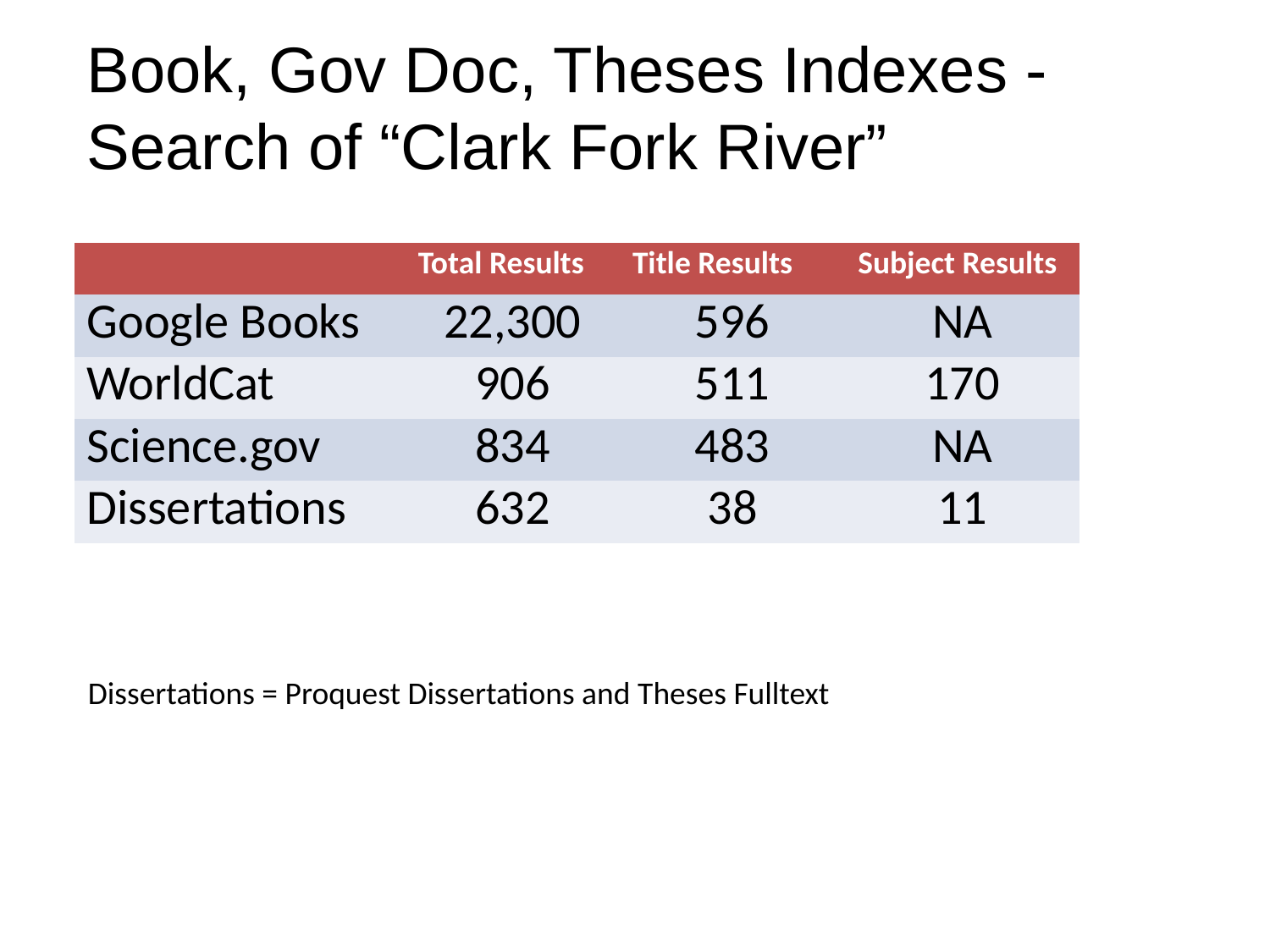

# Book, Gov Doc, Theses Indexes - Search of “Clark Fork River”
|  | Total Results | Title Results | Subject Results |
| --- | --- | --- | --- |
| Google Books | 22,300 | 596 | NA |
| WorldCat | 906 | 511 | 170 |
| Science.gov | 834 | 483 | NA |
| Dissertations | 632 | 38 | 11 |
Dissertations = Proquest Dissertations and Theses Fulltext